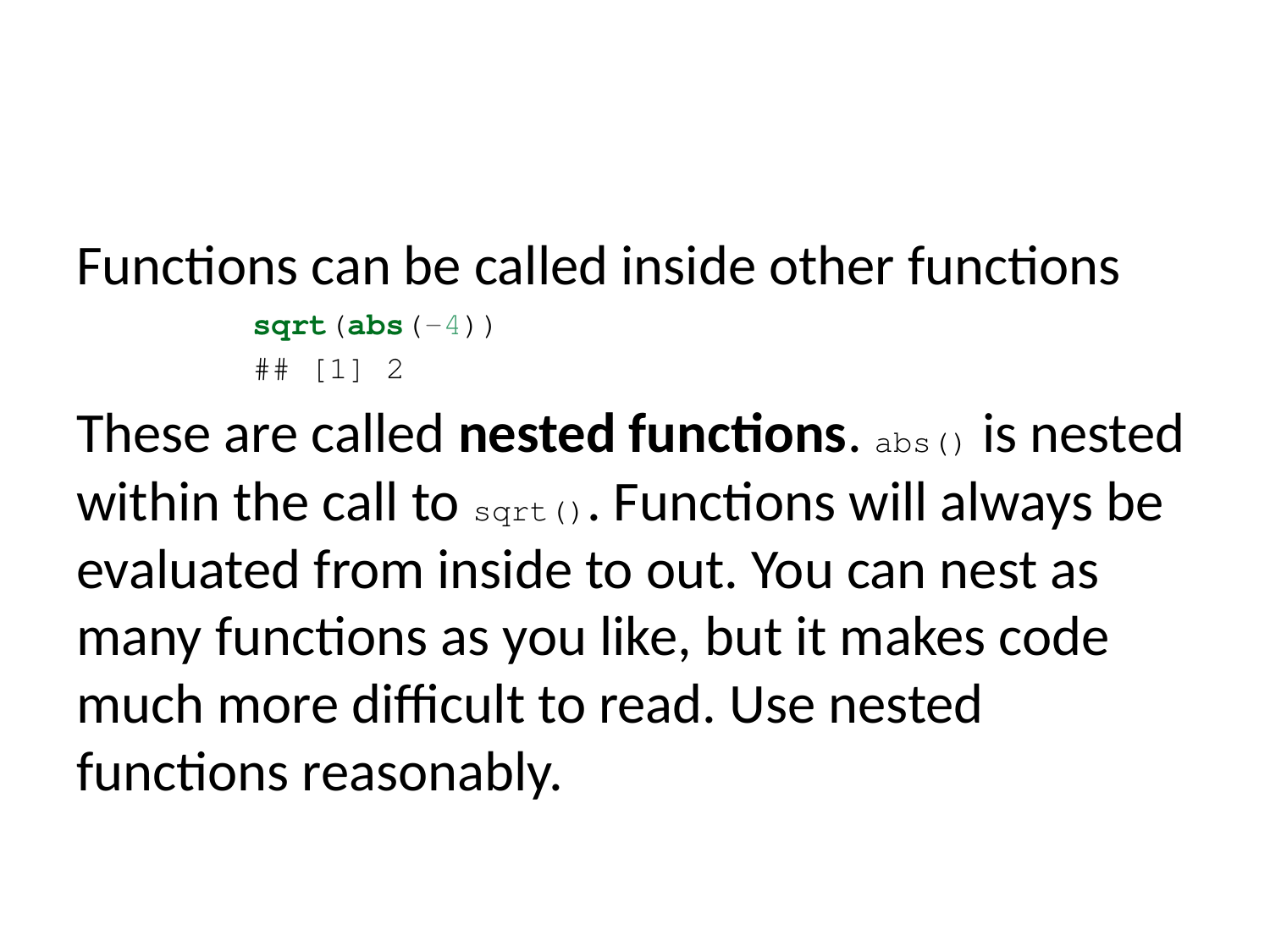

Functions can be called inside other functions
sqrt(abs(-4))
## [1] 2
These are called nested functions. abs() is nested within the call to sqrt(). Functions will always be evaluated from inside to out. You can nest as many functions as you like, but it makes code much more difficult to read. Use nested functions reasonably.